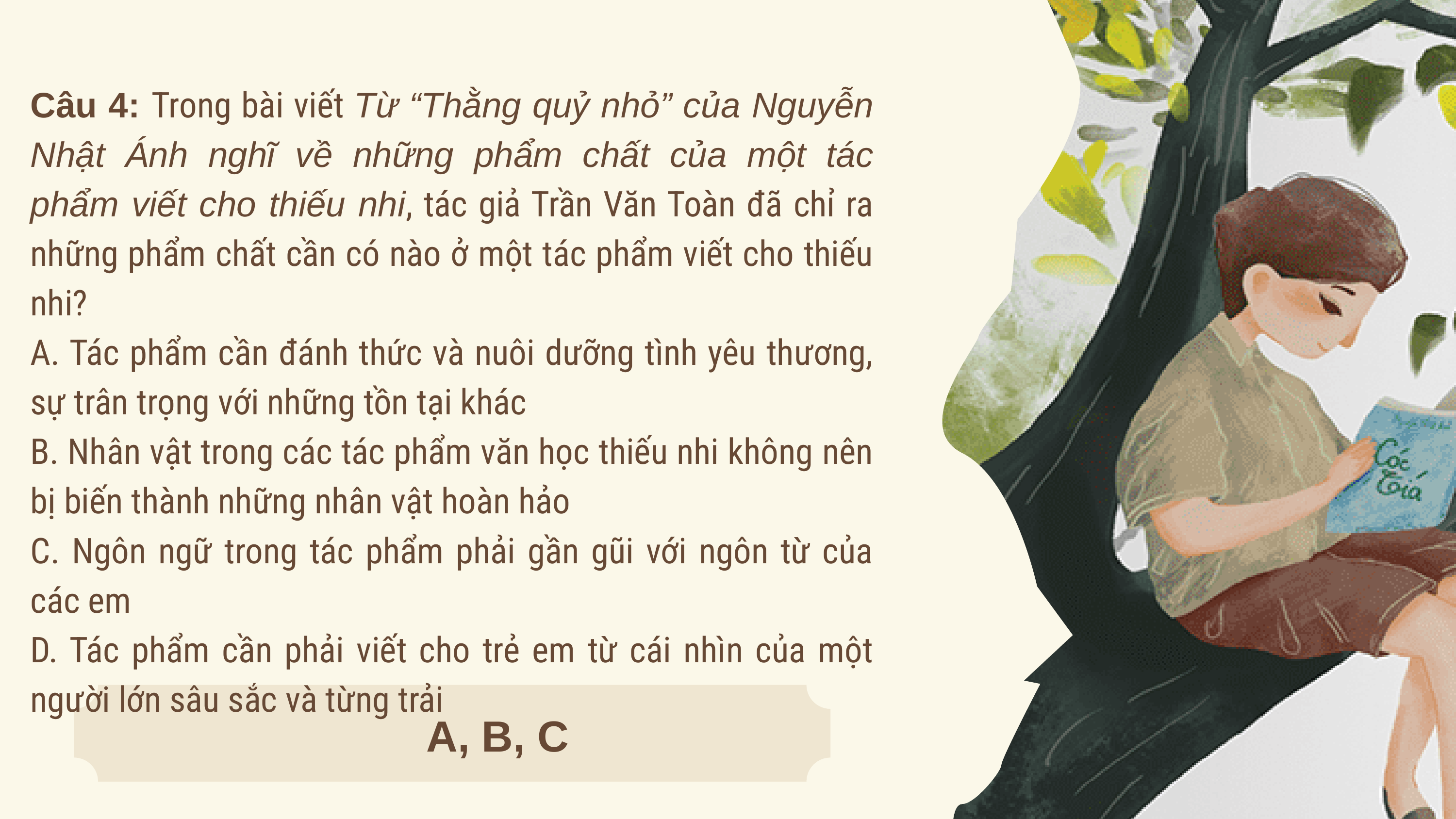

Câu 4: Trong bài viết Từ “Thằng quỷ nhỏ” của Nguyễn Nhật Ánh nghĩ về những phẩm chất của một tác phẩm viết cho thiếu nhi, tác giả Trần Văn Toàn đã chỉ ra những phẩm chất cần có nào ở một tác phẩm viết cho thiếu nhi?
A. Tác phẩm cần đánh thức và nuôi dưỡng tình yêu thương, sự trân trọng với những tồn tại khác
B. Nhân vật trong các tác phẩm văn học thiếu nhi không nên bị biến thành những nhân vật hoàn hảo
C. Ngôn ngữ trong tác phẩm phải gần gũi với ngôn từ của các em
D. Tác phẩm cần phải viết cho trẻ em từ cái nhìn của một người lớn sâu sắc và từng trải

A, B, C